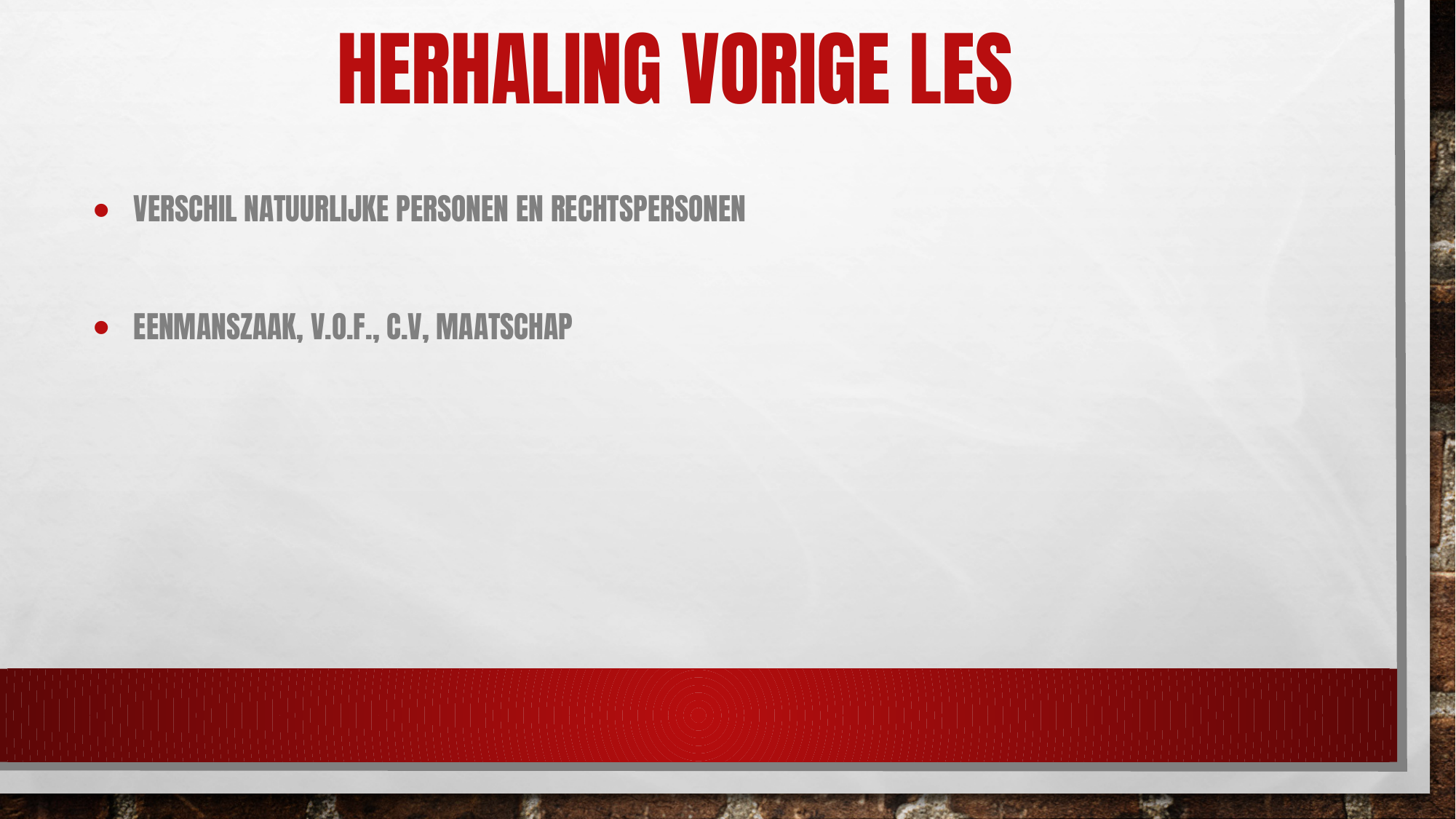

# Herhaling vorige les

Verschil natuurlijke personen en rechtspersonen

Eenmanszaak, V.O.F., C.V, maatschap